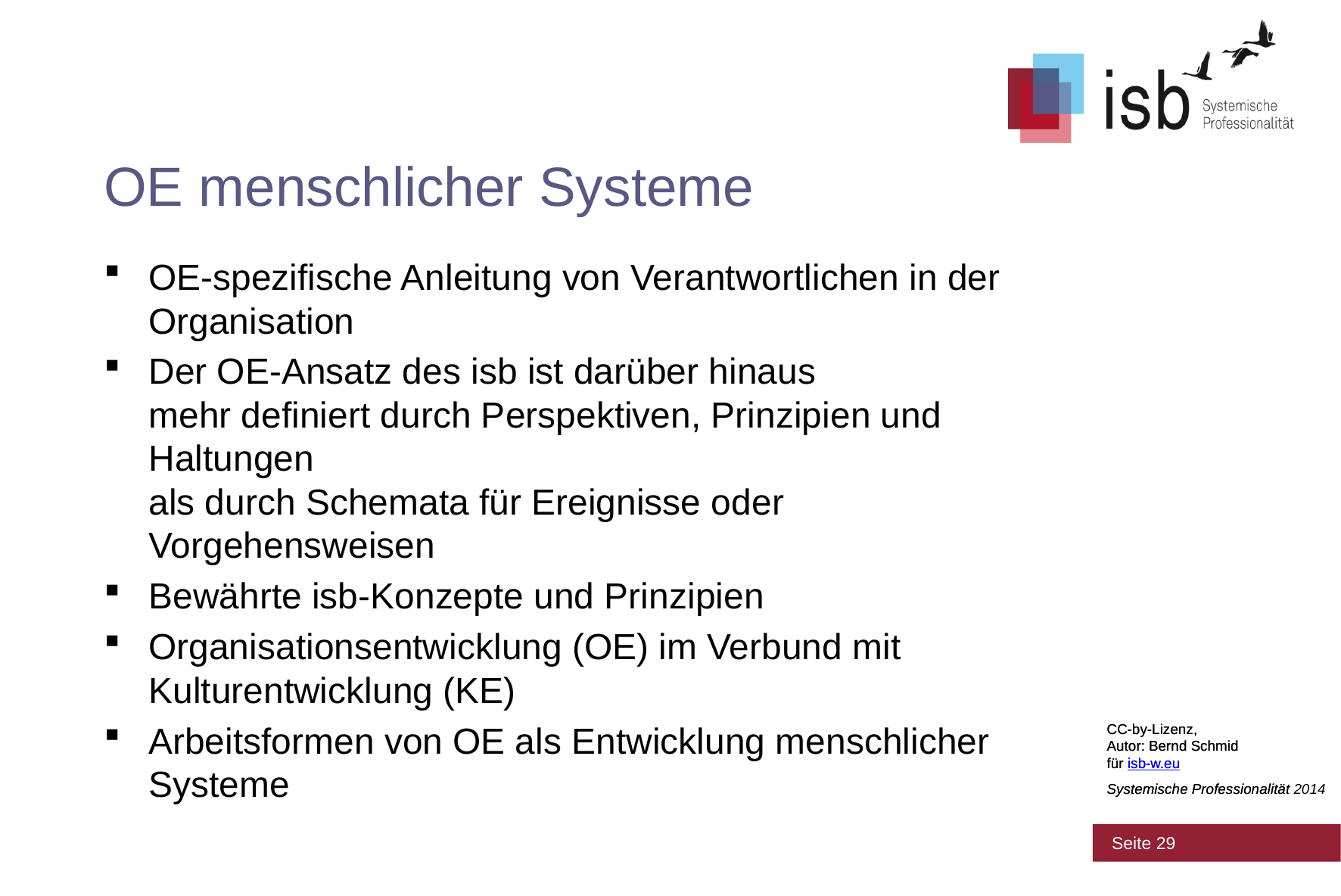

# OE menschlicher Systeme
OE-spezifische Anleitung von Verantwortlichen in der Organisation
Der OE-Ansatz des isb ist darüber hinaus
mehr definiert durch Perspektiven, Prinzipien und Haltungen
als durch Schemata für Ereignisse oder Vorgehensweisen
Bewährte isb-Konzepte und Prinzipien
Organisationsentwicklung (OE) im Verbund mit Kulturentwicklung (KE)
Arbeitsformen von OE als Entwicklung menschlicher Systeme

CC-by-Lizenz,
Autor: Bernd Schmid
für isb-w.eu
Systemische Professionalität
 Seite 29